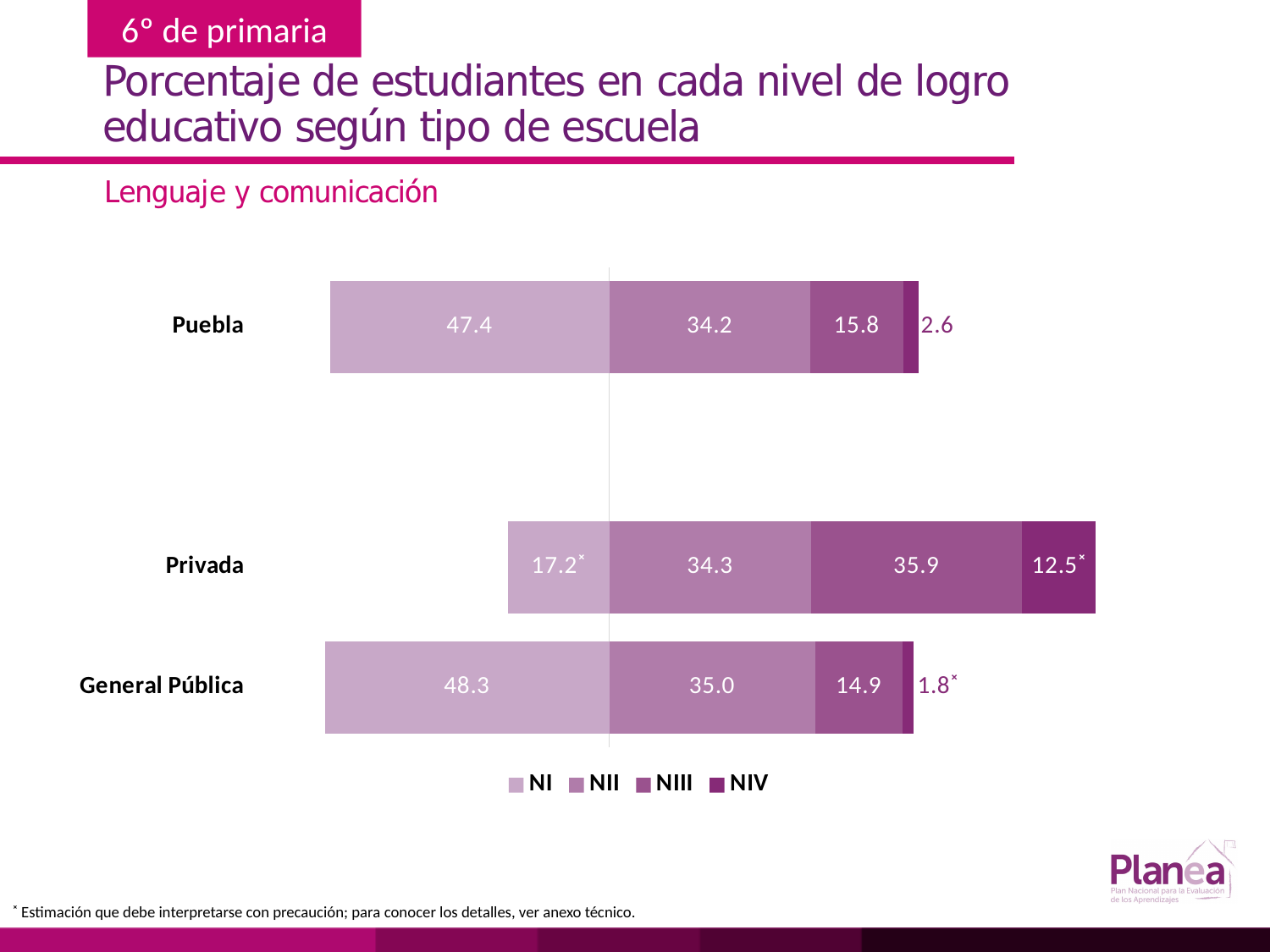

# Porcentaje de estudiantes en cada nivel de logro educativo según tipo de escuela

Lenguaje y comunicación

### Chart

| Category |  |  |  |  |
|---|---|---|---|---|
| General Pública | -48.3 | 35.0 | 14.9 | 1.8 |
| Privada | -17.2 | 34.3 | 35.9 | 12.5 |
|  | None | None | None | None |
| Puebla | -47.4 | 34.2 | 15.8 | 2.6 |
˟ Estimación que debe interpretarse con precaución; para conocer los detalles, ver anexo técnico.